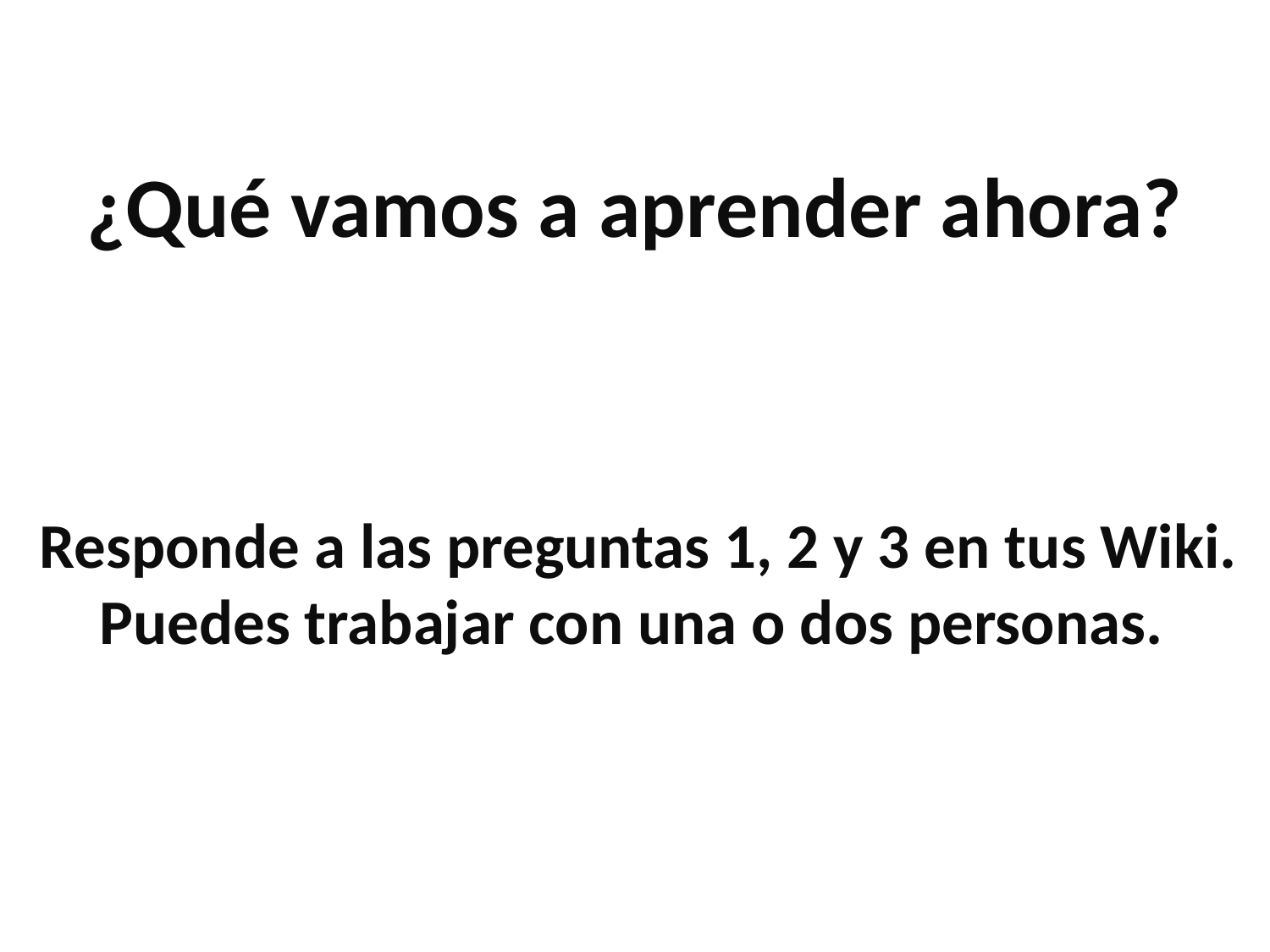

¿Qué vamos a aprender ahora?
Responde a las preguntas 1, 2 y 3 en tus Wiki.
Puedes trabajar con una o dos personas.